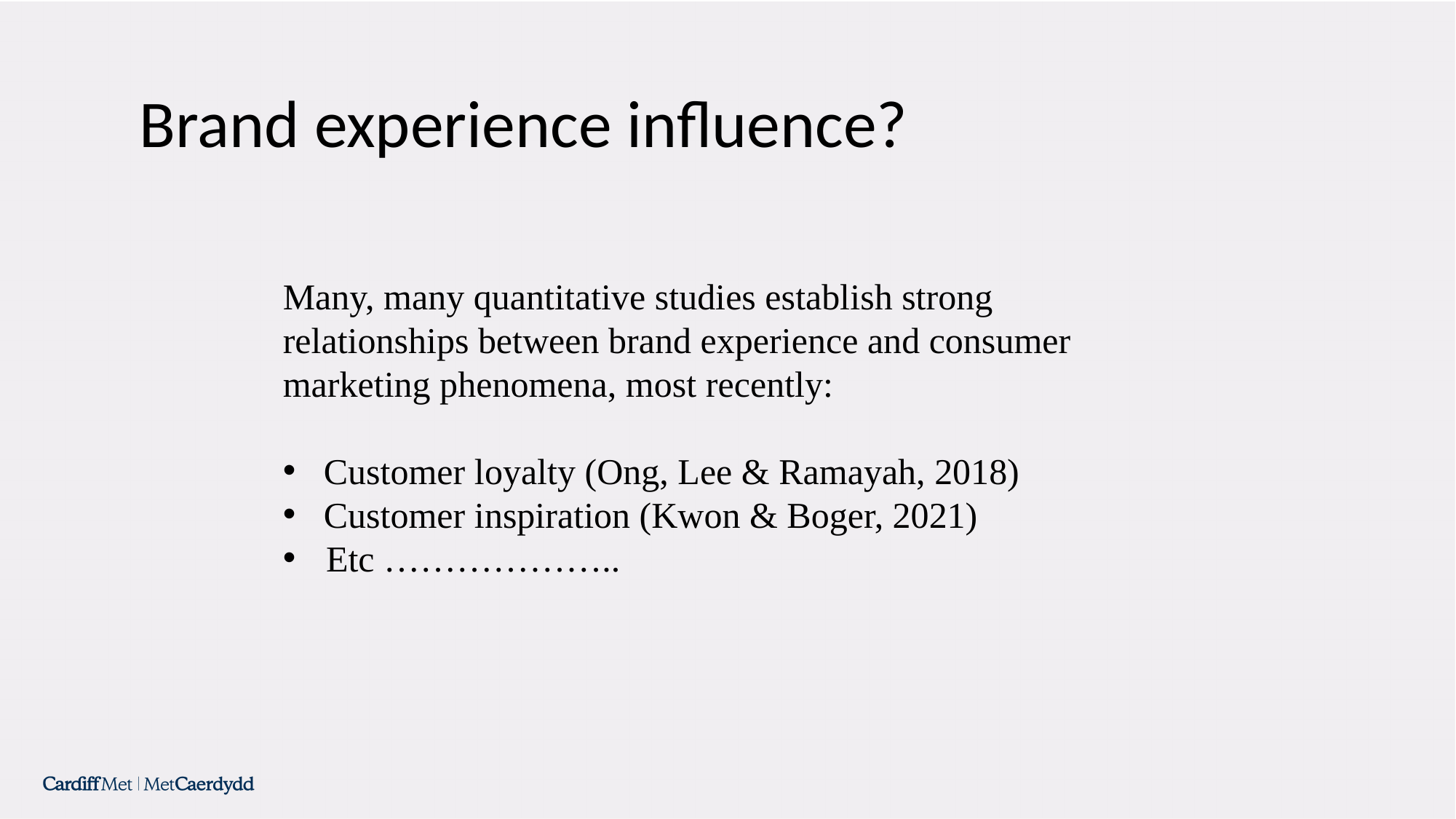

# Brand experience influence?

Many, many quantitative studies establish strong relationships between brand experience and consumer marketing phenomena, most recently:

Customer loyalty (Ong, Lee & Ramayah, 2018)
Customer inspiration (Kwon & Boger, 2021)
 Etc ………………..